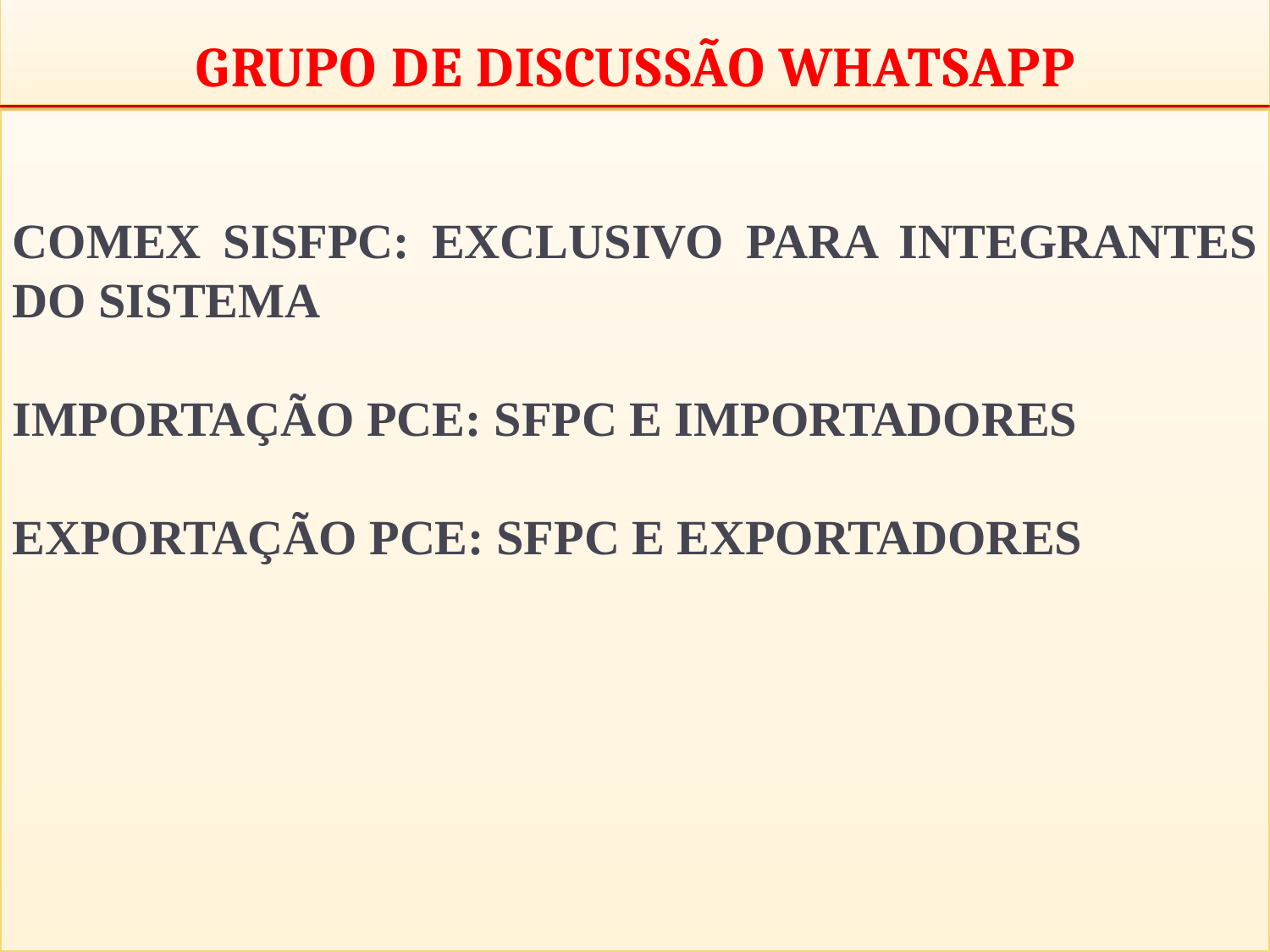

GRUPO DE DISCUSSÃO WHATSAPP

COMEX SISFPC: EXCLUSIVO PARA INTEGRANTES DO SISTEMA

IMPORTAÇÃO PCE: SFPC E IMPORTADORES

EXPORTAÇÃO PCE: SFPC E EXPORTADORES